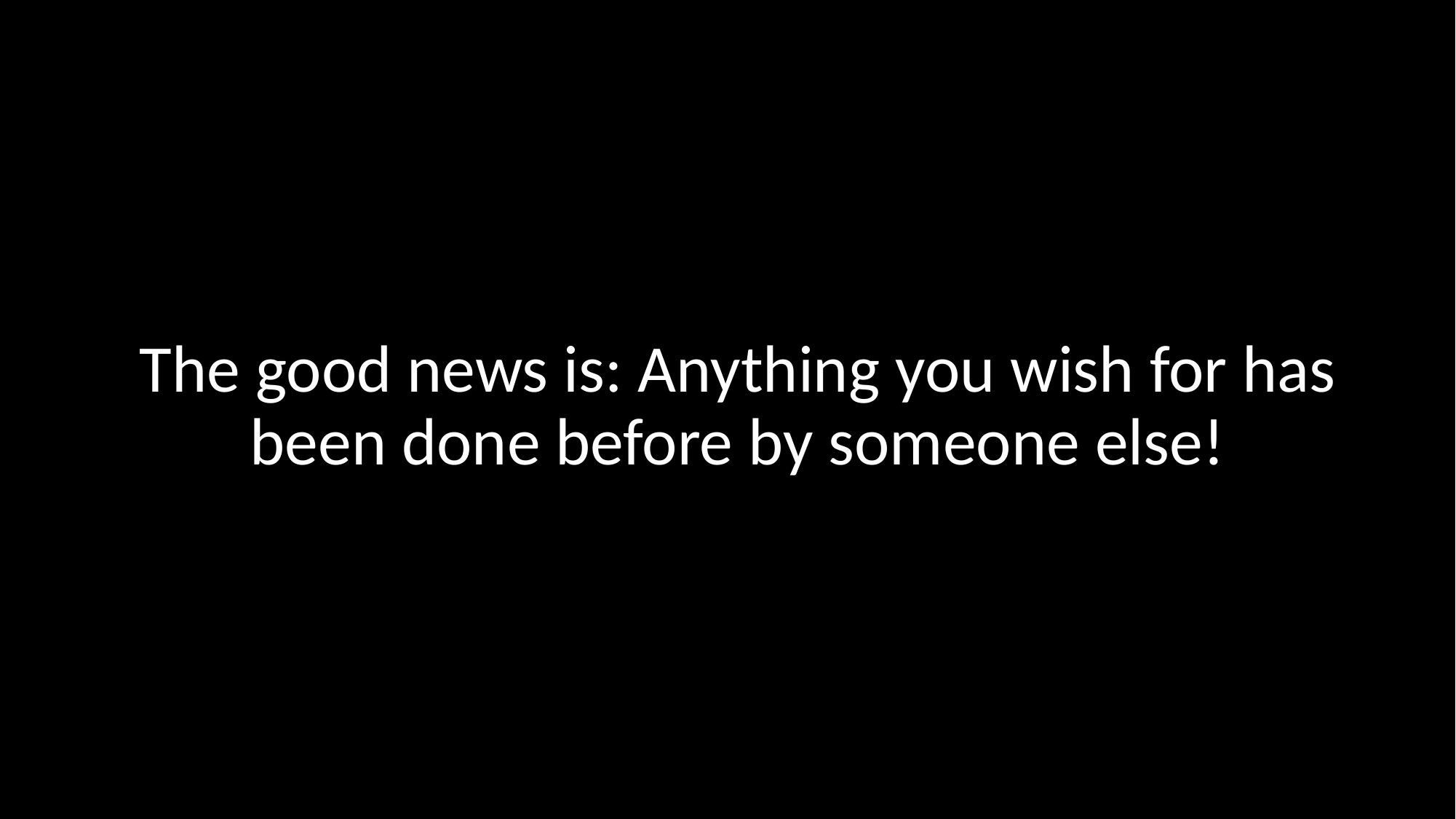

The good news is: Anything you wish for has been done before by someone else!